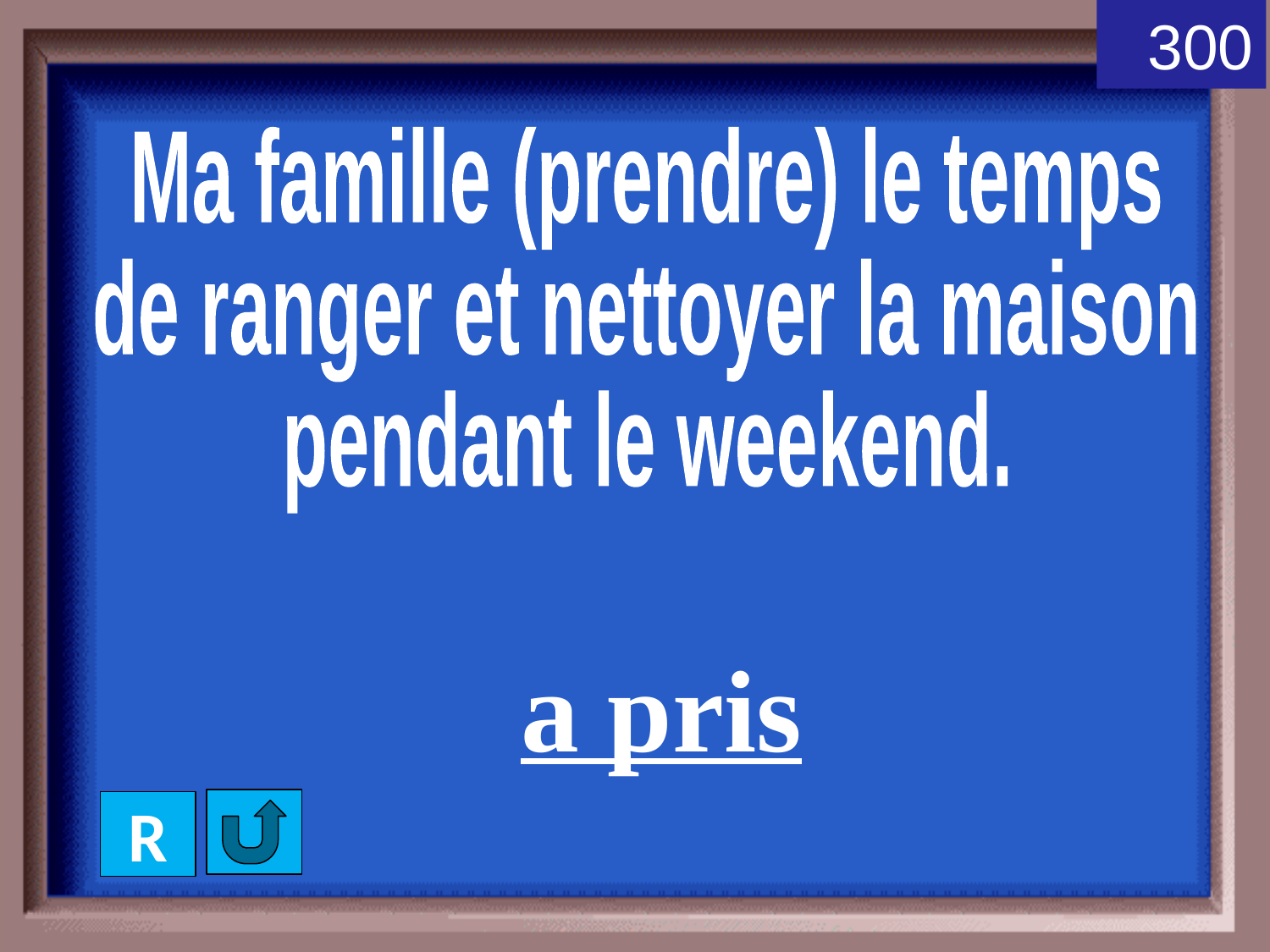

300
Ma famille (prendre) le temps
de ranger et nettoyer la maison
pendant le weekend.

a pris

R